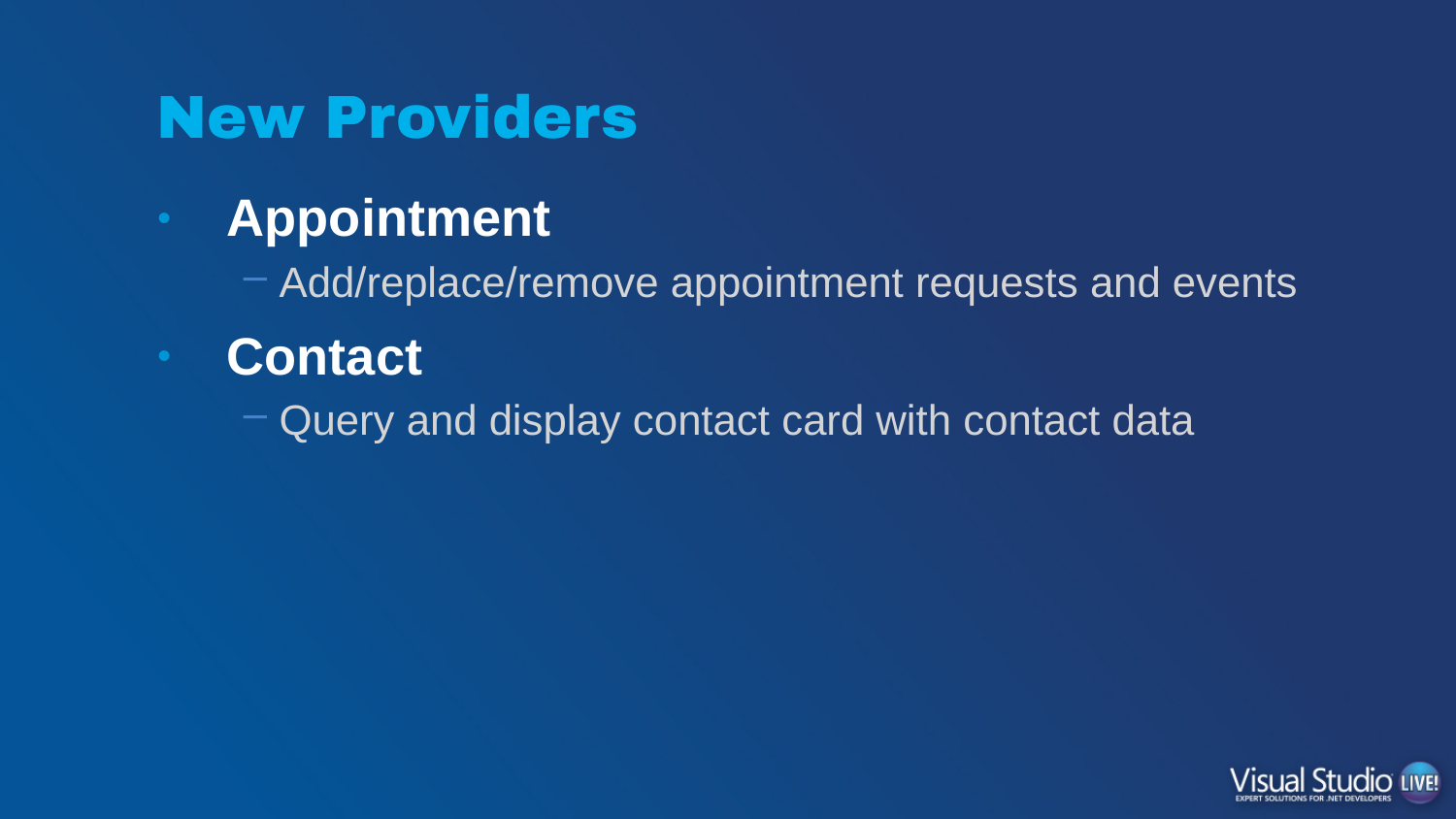

# New Providers
Appointment
Add/replace/remove appointment requests and events
Contact
Query and display contact card with contact data